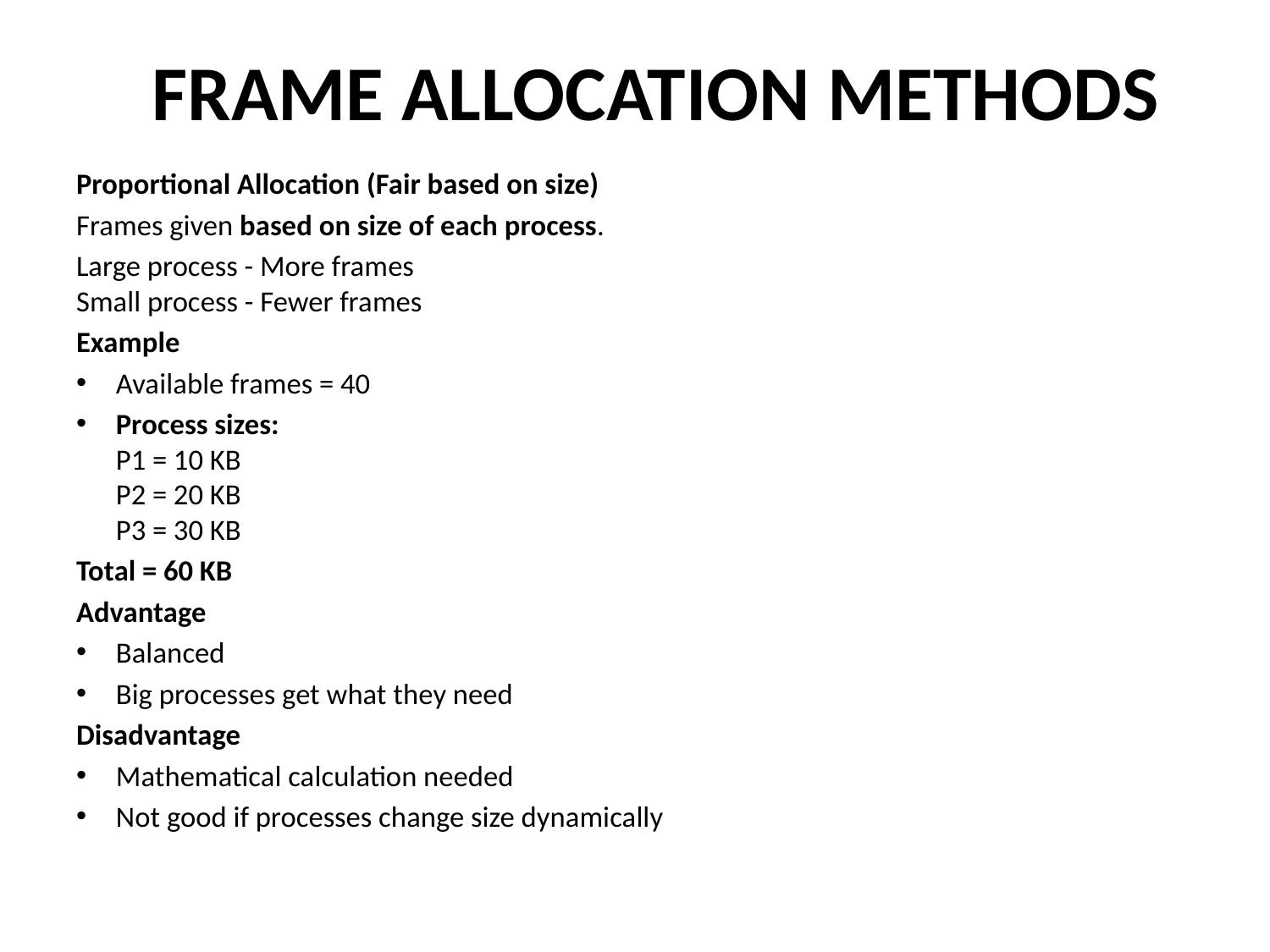

# FRAME ALLOCATION METHODS
Proportional Allocation (Fair based on size)
Frames given based on size of each process.
Large process - More frames
Small process - Fewer frames
Example
Available frames = 40
Process sizes:
P1 = 10 KB
P2 = 20 KB
P3 = 30 KB
Total = 60 KB
Advantage
Balanced
Big processes get what they need
Disadvantage
Mathematical calculation needed
Not good if processes change size dynamically